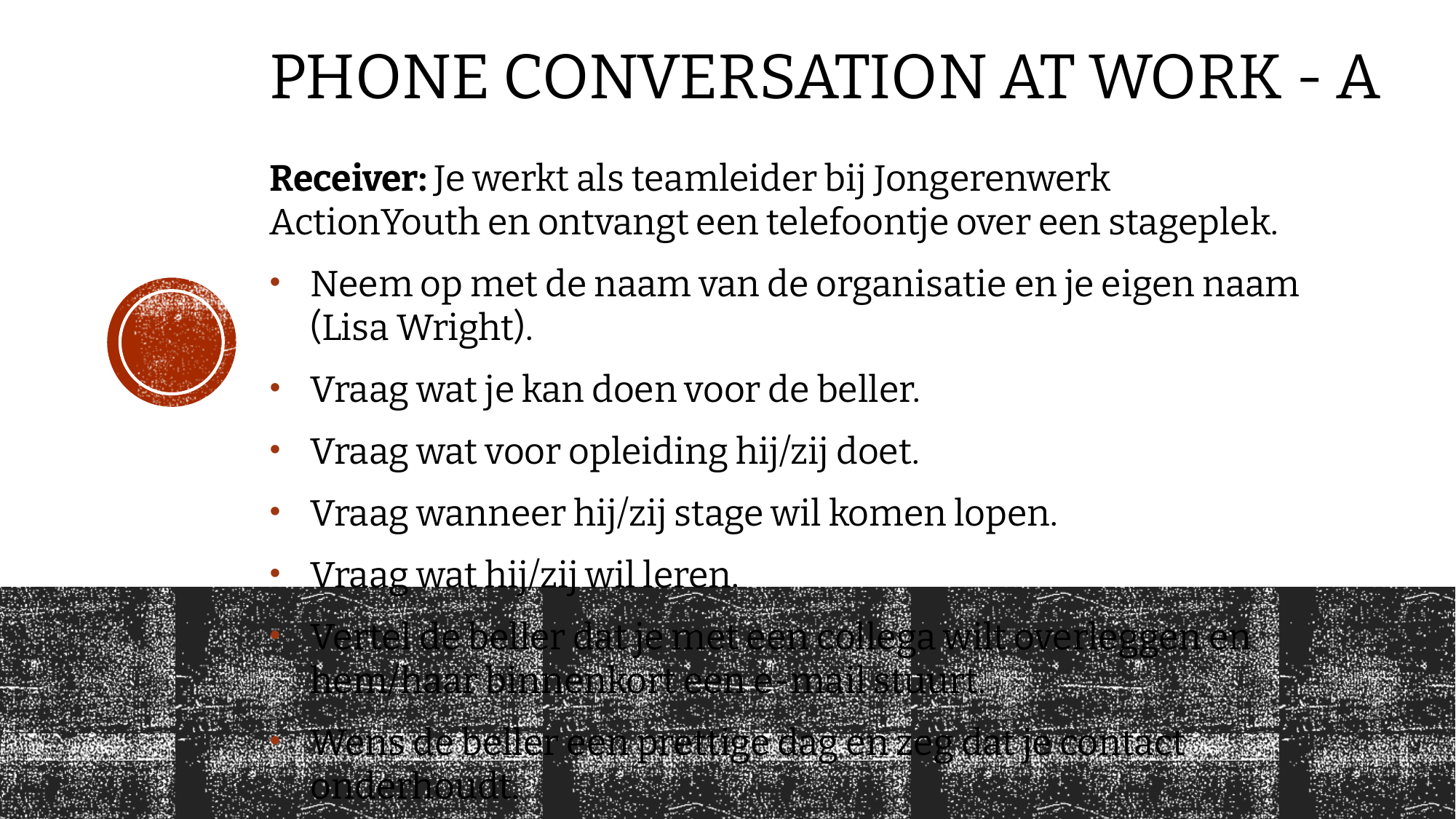

# Phone conversation at work - a
Receiver: Je werkt als teamleider bij Jongerenwerk ActionYouth en ontvangt een telefoontje over een stageplek.
Neem op met de naam van de organisatie en je eigen naam (Lisa Wright).
Vraag wat je kan doen voor de beller.
Vraag wat voor opleiding hij/zij doet.
Vraag wanneer hij/zij stage wil komen lopen.
Vraag wat hij/zij wil leren.
Vertel de beller dat je met een collega wilt overleggen en hem/haar binnenkort een e-mail stuurt.
Wens de beller een prettige dag en zeg dat je contact onderhoudt.